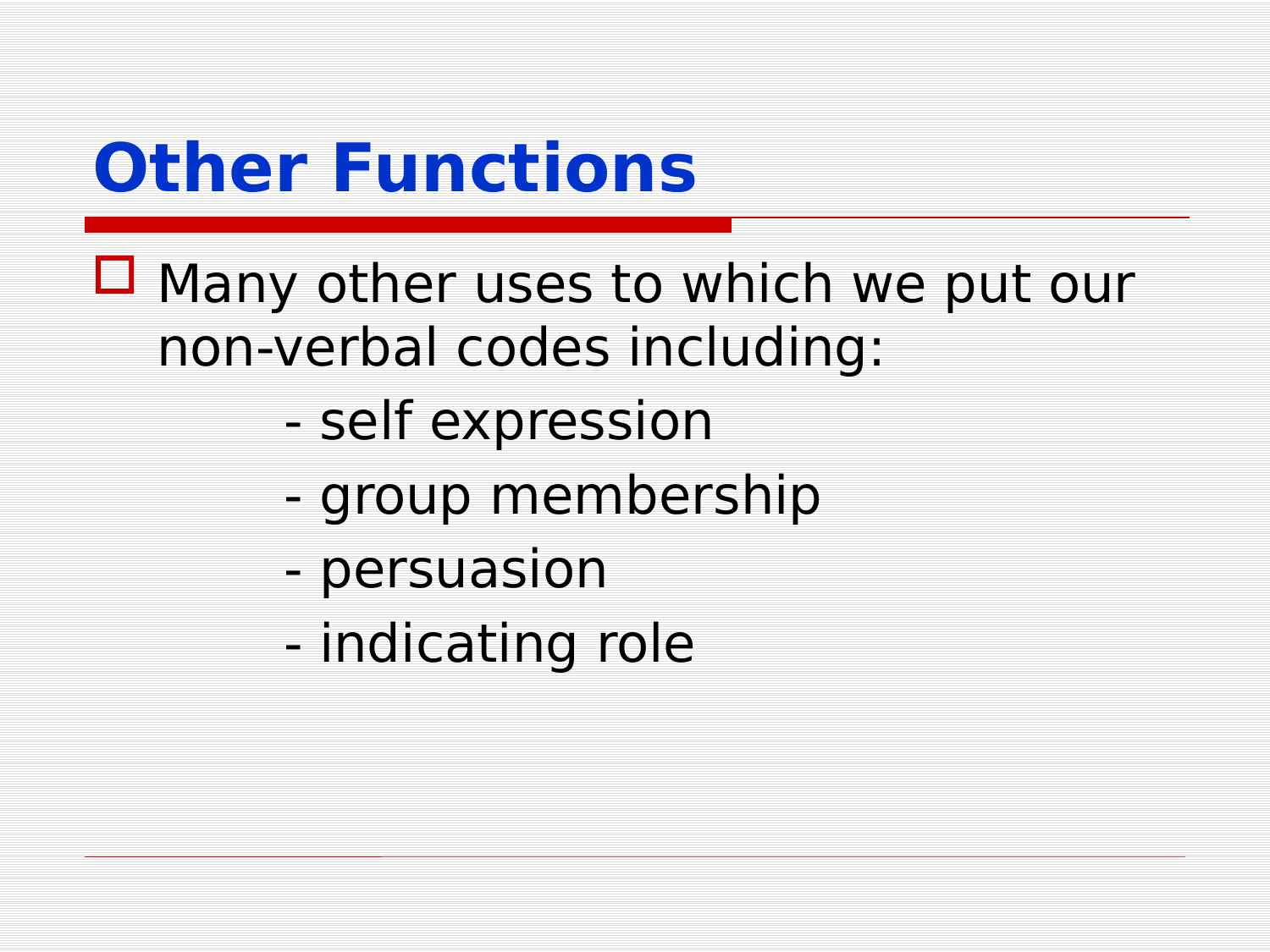

# Other Functions
Many other uses to which we put our non-verbal codes including:
		- self expression
		- group membership
		- persuasion
		- indicating role